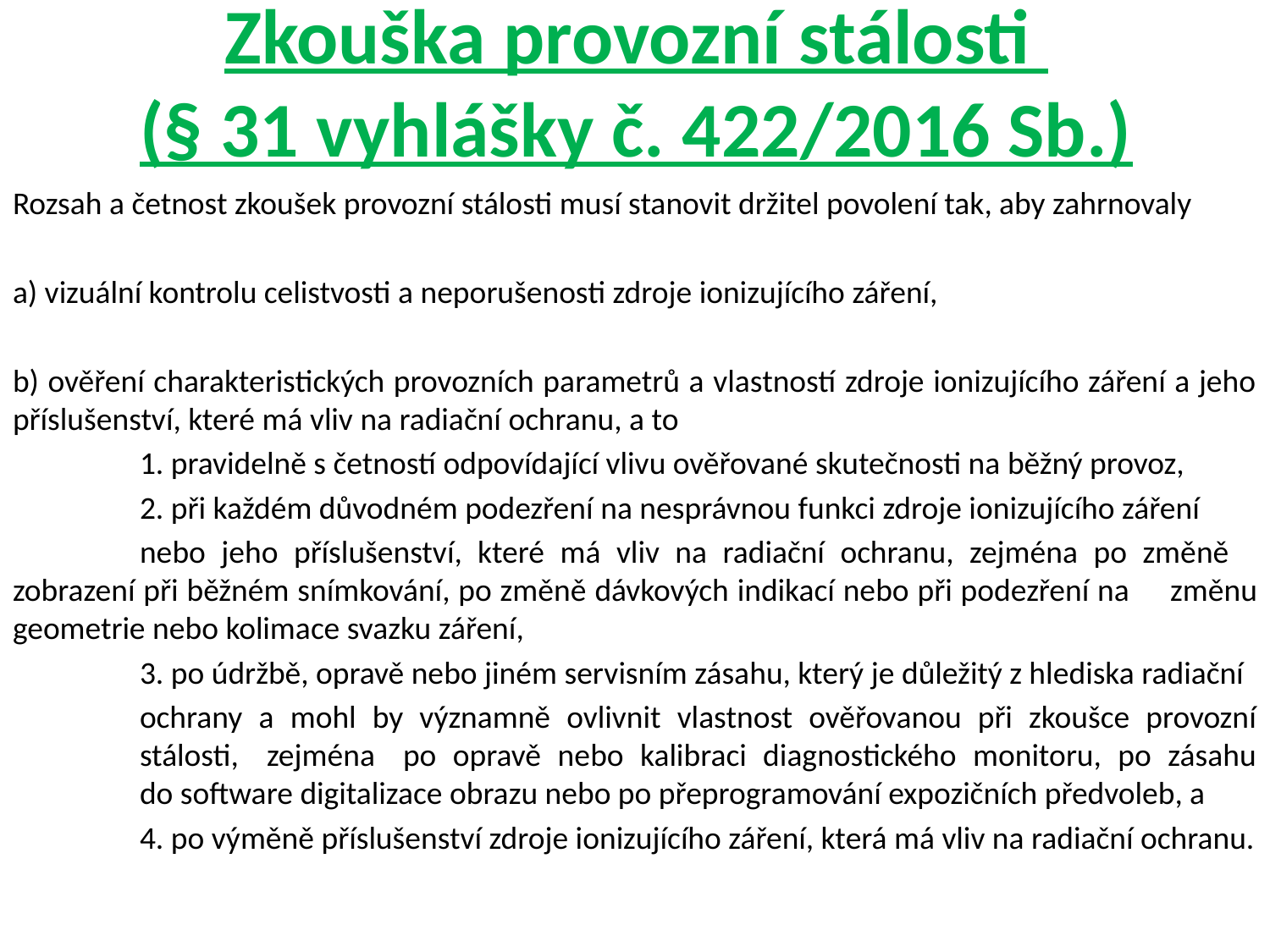

# Zkouška provozní stálosti (§ 31 vyhlášky č. 422/2016 Sb.)
Rozsah a četnost zkoušek provozní stálosti musí stanovit držitel povolení tak, aby zahrnovaly

a) vizuální kontrolu celistvosti a neporušenosti zdroje ionizujícího záření,

b) ověření charakteristických provozních parametrů a vlastností zdroje ionizujícího záření a jeho příslušenství, které má vliv na radiační ochranu, a to
	1. pravidelně s četností odpovídající vlivu ověřované skutečnosti na běžný provoz,
	2. při každém důvodném podezření na nesprávnou funkci zdroje ionizujícího záření
	nebo jeho příslušenství, které má vliv na radiační ochranu, zejména po změně 	zobrazení při běžném snímkování, po změně dávkových indikací nebo při podezření na 	změnu geometrie nebo kolimace svazku záření,
	3. po údržbě, opravě nebo jiném servisním zásahu, který je důležitý z hlediska radiační
	ochrany a mohl by významně ovlivnit vlastnost ověřovanou při zkoušce provozní 	stálosti,	zejména 	po opravě nebo kalibraci diagnostického monitoru, po zásahu 	do software digitalizace obrazu nebo po přeprogramování expozičních předvoleb, a
	4. po výměně příslušenství zdroje ionizujícího záření, která má vliv na radiační ochranu.